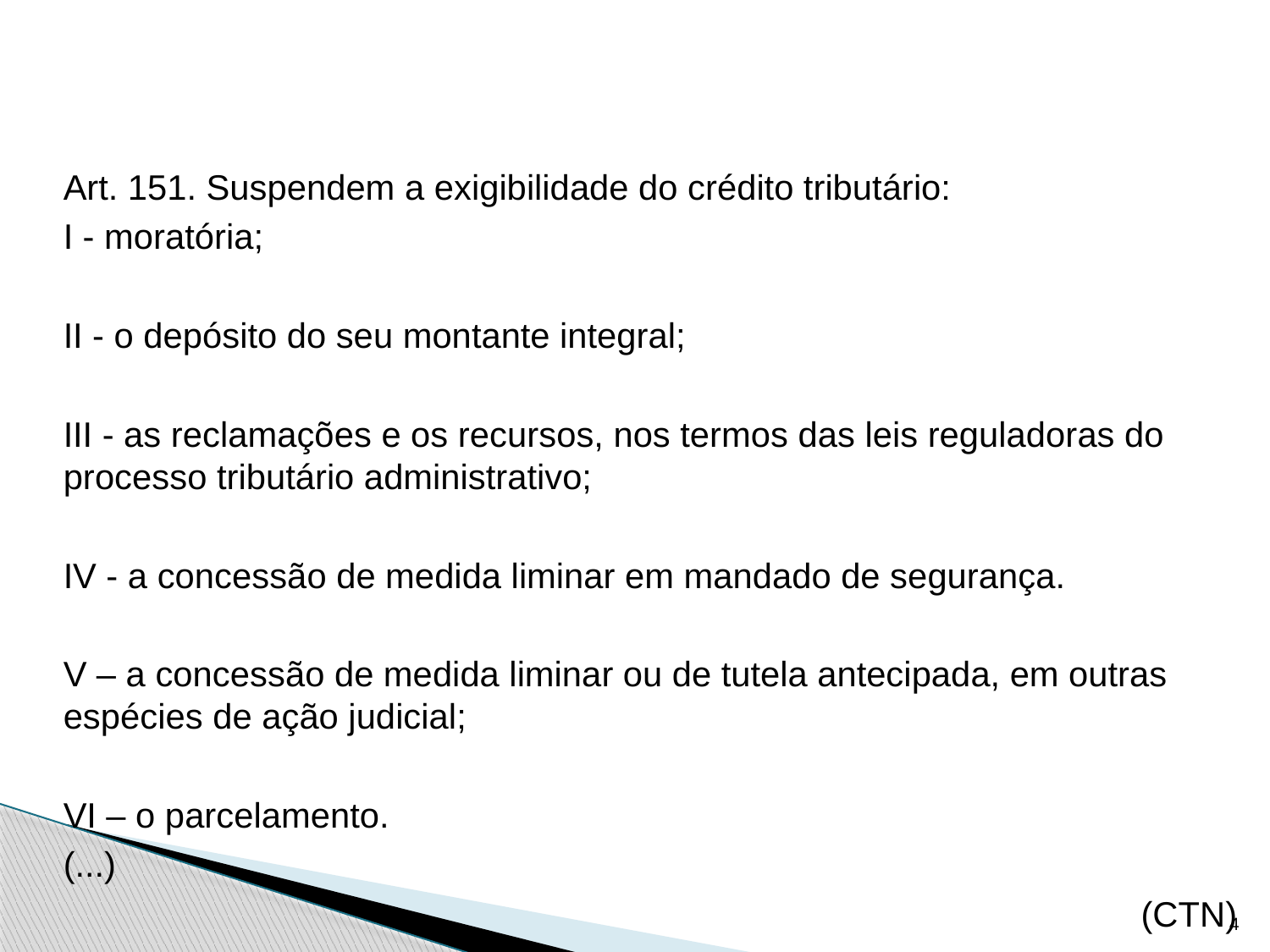

Art. 151. Suspendem a exigibilidade do crédito tributário:
	I - moratória;

	II - o depósito do seu montante integral;

	III - as reclamações e os recursos, nos termos das leis reguladoras do processo tributário administrativo;

	IV - a concessão de medida liminar em mandado de segurança.

	V – a concessão de medida liminar ou de tutela antecipada, em outras espécies de ação judicial;

	VI – o parcelamento.
	(...)
(CTN)

4